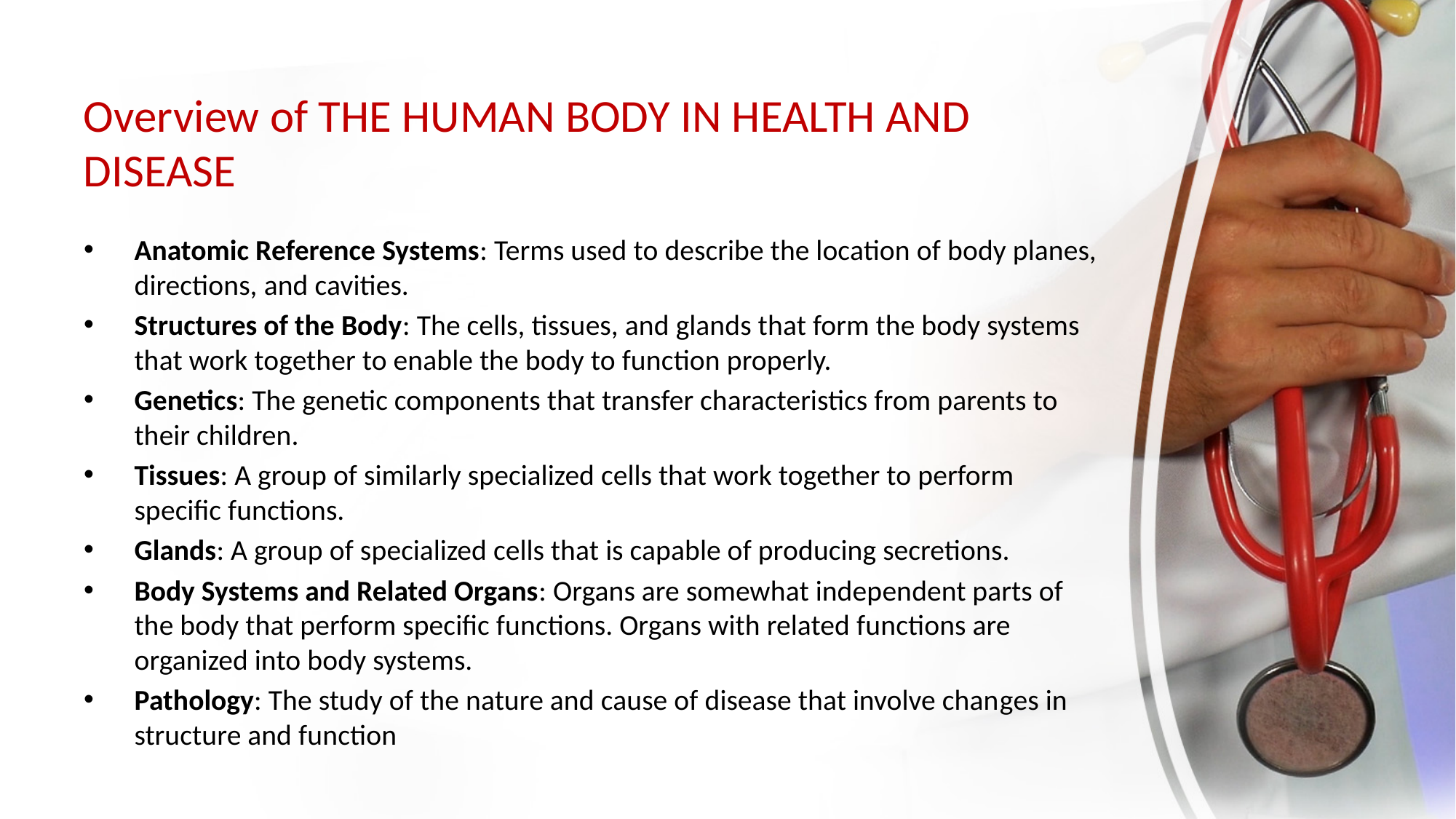

# Overview of THE HUMAN BODY IN HEALTH AND DISEASE
Anatomic Reference Systems: Terms used to describe the location of body planes, directions, and cavities.
Structures of the Body: The cells, tissues, and glands that form the body systems that work together to enable the body to function properly.
Genetics: The genetic components that transfer characteristics from parents to their children.
Tissues: A group of similarly specialized cells that work together to perform specific functions.
Glands: A group of specialized cells that is capable of producing secretions.
Body Systems and Related Organs: Organs are somewhat independent parts of the body that perform specific functions. Organs with related functions are organized into body systems.
Pathology: The study of the nature and cause of disease that involve changes in structure and function